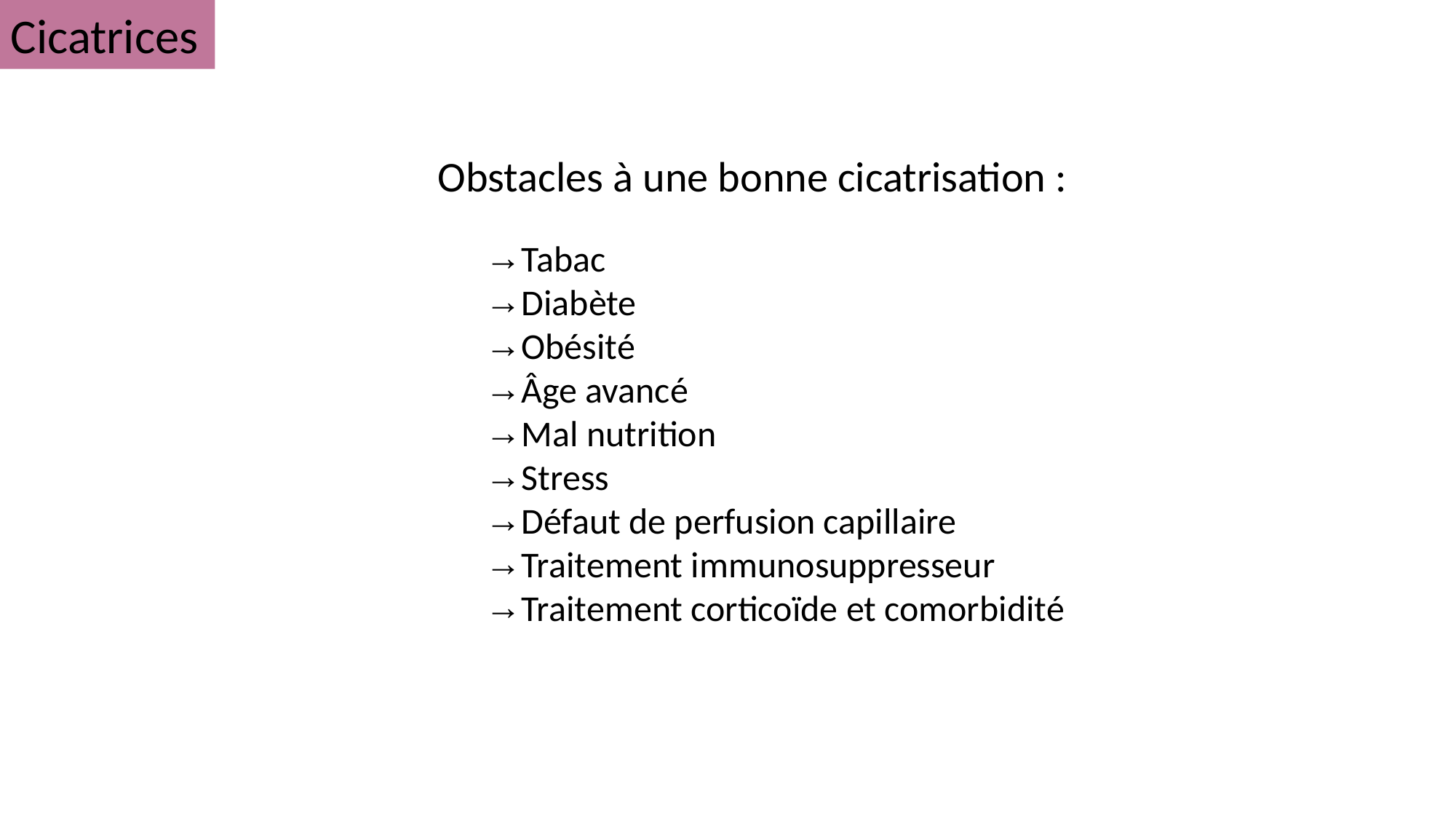

Cicatrices
Obstacles à une bonne cicatrisation :

Tabac
Diabète
Obésité
Âge avancé
Mal nutrition
Stress
Défaut de perfusion capillaire
Traitement immunosuppresseur
Traitement corticoïde et comorbidité